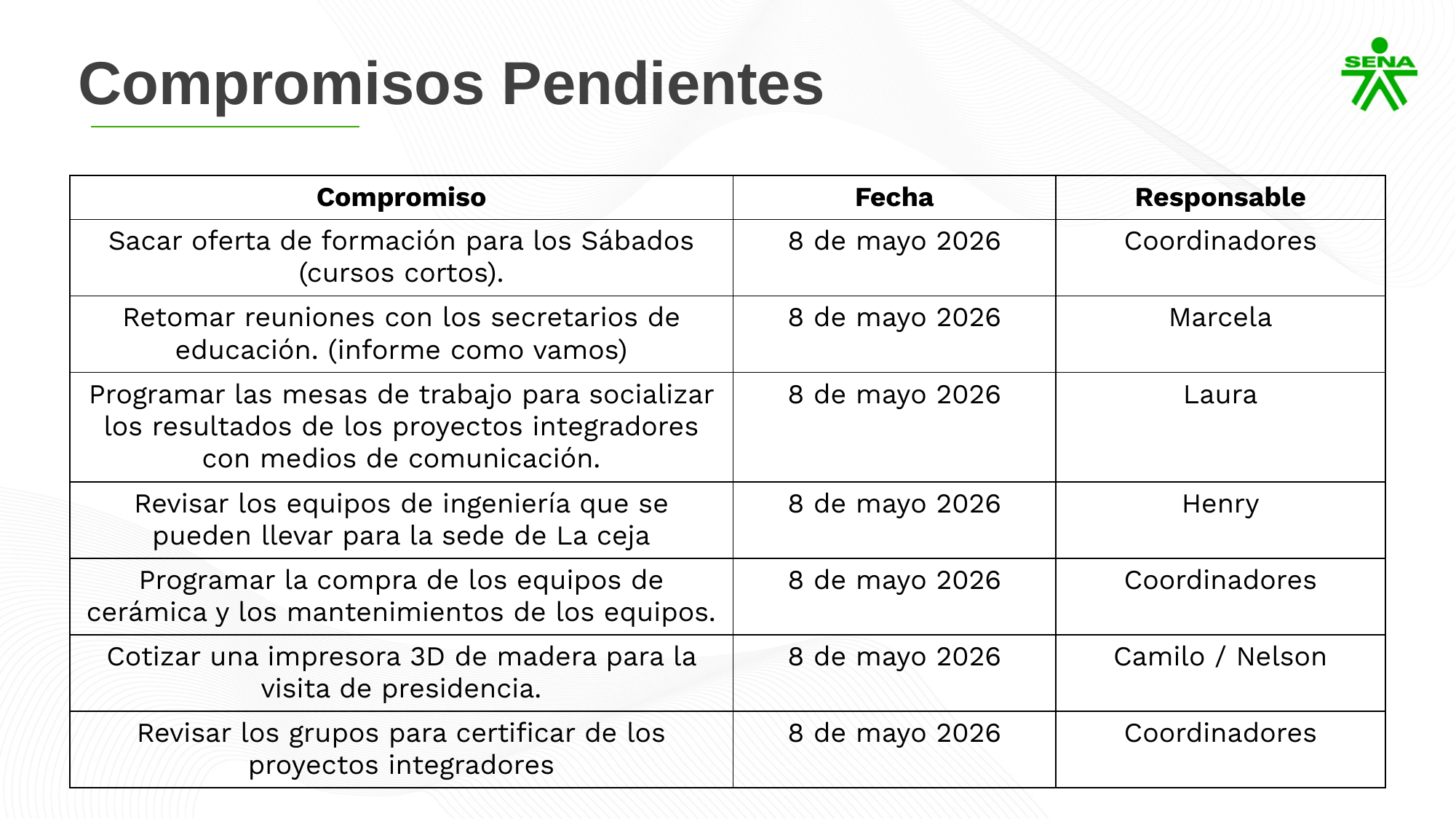

Compromisos Pendientes
| Compromiso | Fecha | Responsable |
| --- | --- | --- |
| Sacar oferta de formación para los Sábados (cursos cortos). | 8 de mayo 2026 | Coordinadores |
| Retomar reuniones con los secretarios de educación. (informe como vamos) | 8 de mayo 2026 | Marcela |
| Programar las mesas de trabajo para socializar los resultados de los proyectos integradores con medios de comunicación. | 8 de mayo 2026 | Laura |
| Revisar los equipos de ingeniería que se pueden llevar para la sede de La ceja | 8 de mayo 2026 | Henry |
| Programar la compra de los equipos de cerámica y los mantenimientos de los equipos. | 8 de mayo 2026 | Coordinadores |
| Cotizar una impresora 3D de madera para la visita de presidencia. | 8 de mayo 2026 | Camilo / Nelson |
| Revisar los grupos para certificar de los proyectos integradores | 8 de mayo 2026 | Coordinadores |